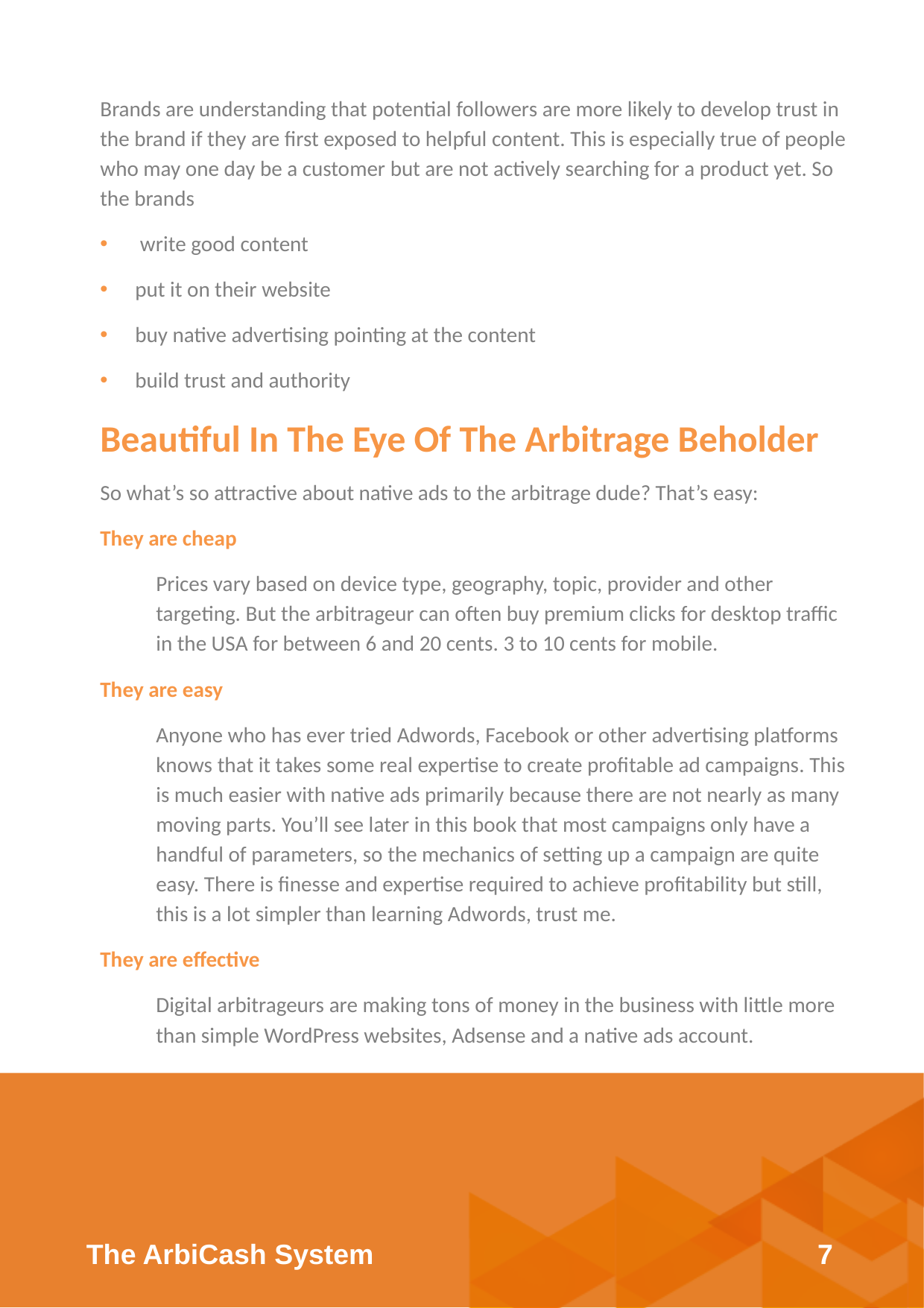

Brands are understanding that potential followers are more likely to develop trust in the brand if they are first exposed to helpful content. This is especially true of people who may one day be a customer but are not actively searching for a product yet. So the brands
 write good content
put it on their website
buy native advertising pointing at the content
build trust and authority
Beautiful In The Eye Of The Arbitrage Beholder
So what’s so attractive about native ads to the arbitrage dude? That’s easy:
They are cheap
Prices vary based on device type, geography, topic, provider and other targeting. But the arbitrageur can often buy premium clicks for desktop traffic in the USA for between 6 and 20 cents. 3 to 10 cents for mobile.
They are easy
Anyone who has ever tried Adwords, Facebook or other advertising platforms knows that it takes some real expertise to create profitable ad campaigns. This is much easier with native ads primarily because there are not nearly as many moving parts. You’ll see later in this book that most campaigns only have a handful of parameters, so the mechanics of setting up a campaign are quite easy. There is finesse and expertise required to achieve profitability but still, this is a lot simpler than learning Adwords, trust me.
They are effective
Digital arbitrageurs are making tons of money in the business with little more than simple WordPress websites, Adsense and a native ads account.